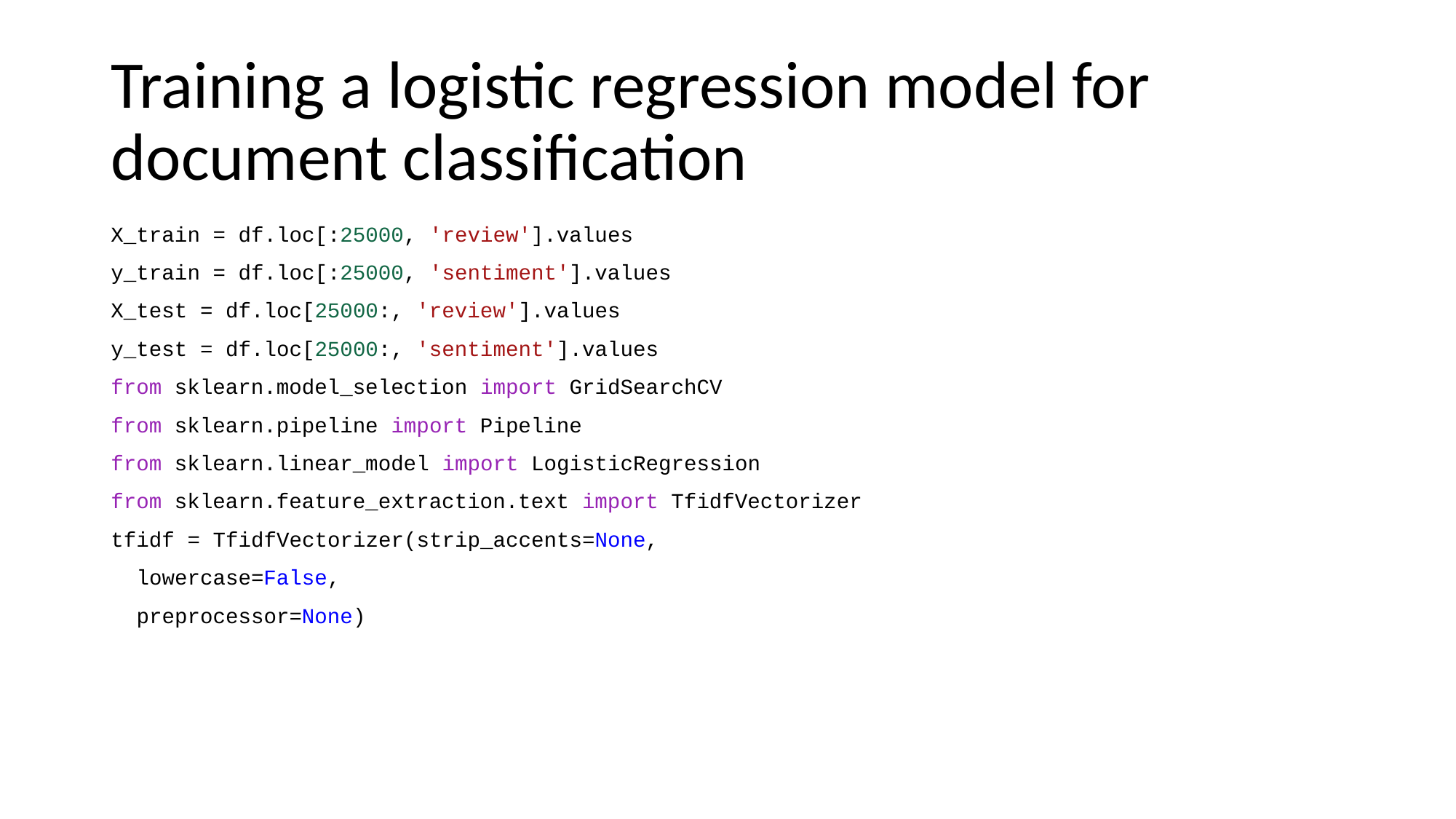

# Training a logistic regression model for document classification
X_train = df.loc[:25000, 'review'].values
y_train = df.loc[:25000, 'sentiment'].values
X_test = df.loc[25000:, 'review'].values
y_test = df.loc[25000:, 'sentiment'].values
from sklearn.model_selection import GridSearchCV
from sklearn.pipeline import Pipeline
from sklearn.linear_model import LogisticRegression
from sklearn.feature_extraction.text import TfidfVectorizer
tfidf = TfidfVectorizer(strip_accents=None,
  lowercase=False,
  preprocessor=None)